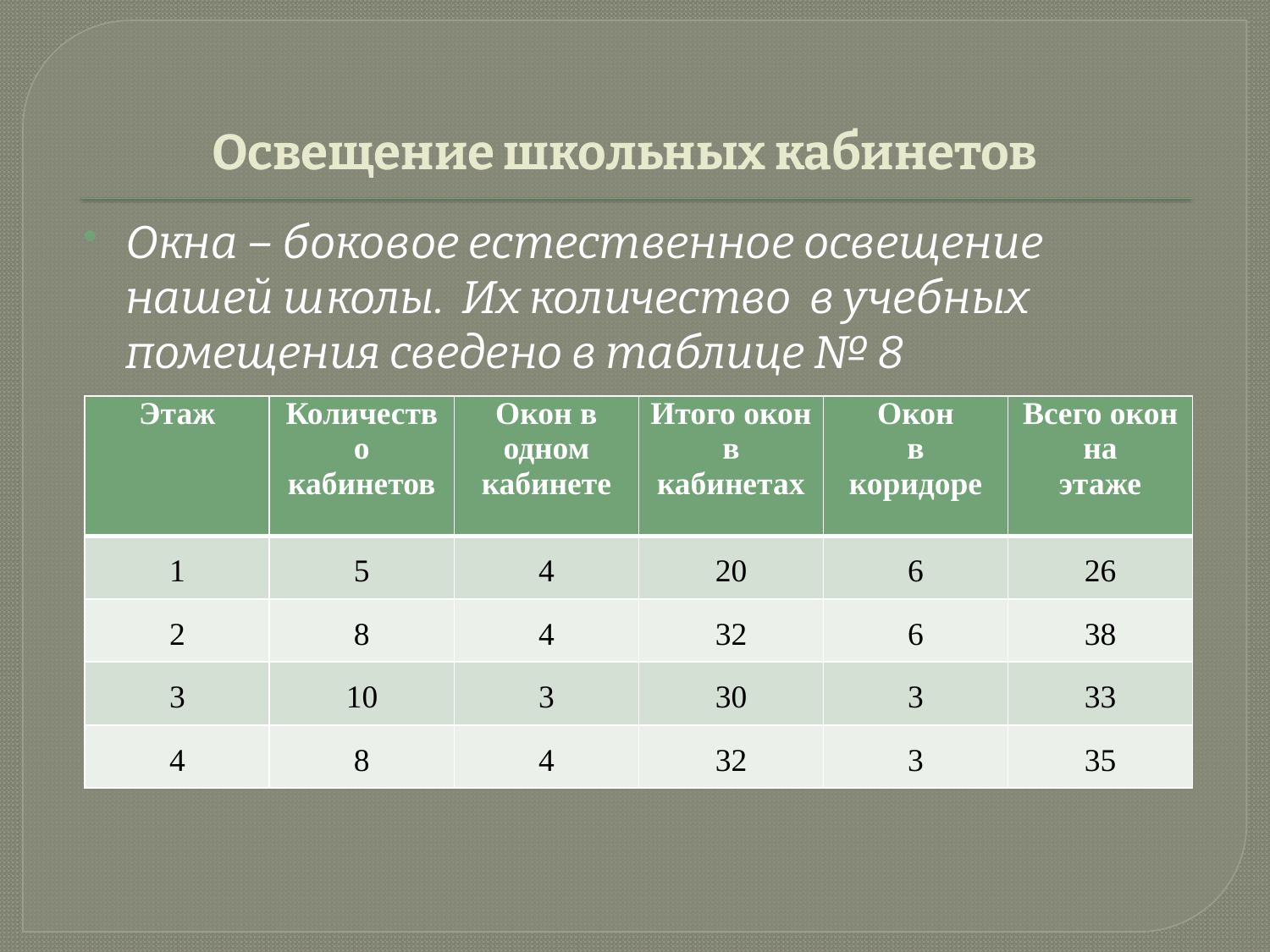

# Освещение школьных кабинетов
Окна – боковое естественное освещение нашей школы.  Их количество  в учебных помещения сведено в таблице № 8

| Этаж | Количество кабинетов | Окон в одном кабинете | Итого окон в кабинетах | Окон в коридоре | Всего окон на этаже |
| --- | --- | --- | --- | --- | --- |
| 1 | 5 | 4 | 20 | 6 | 26 |
| 2 | 8 | 4 | 32 | 6 | 38 |
| 3 | 10 | 3 | 30 | 3 | 33 |
| 4 | 8 | 4 | 32 | 3 | 35 |